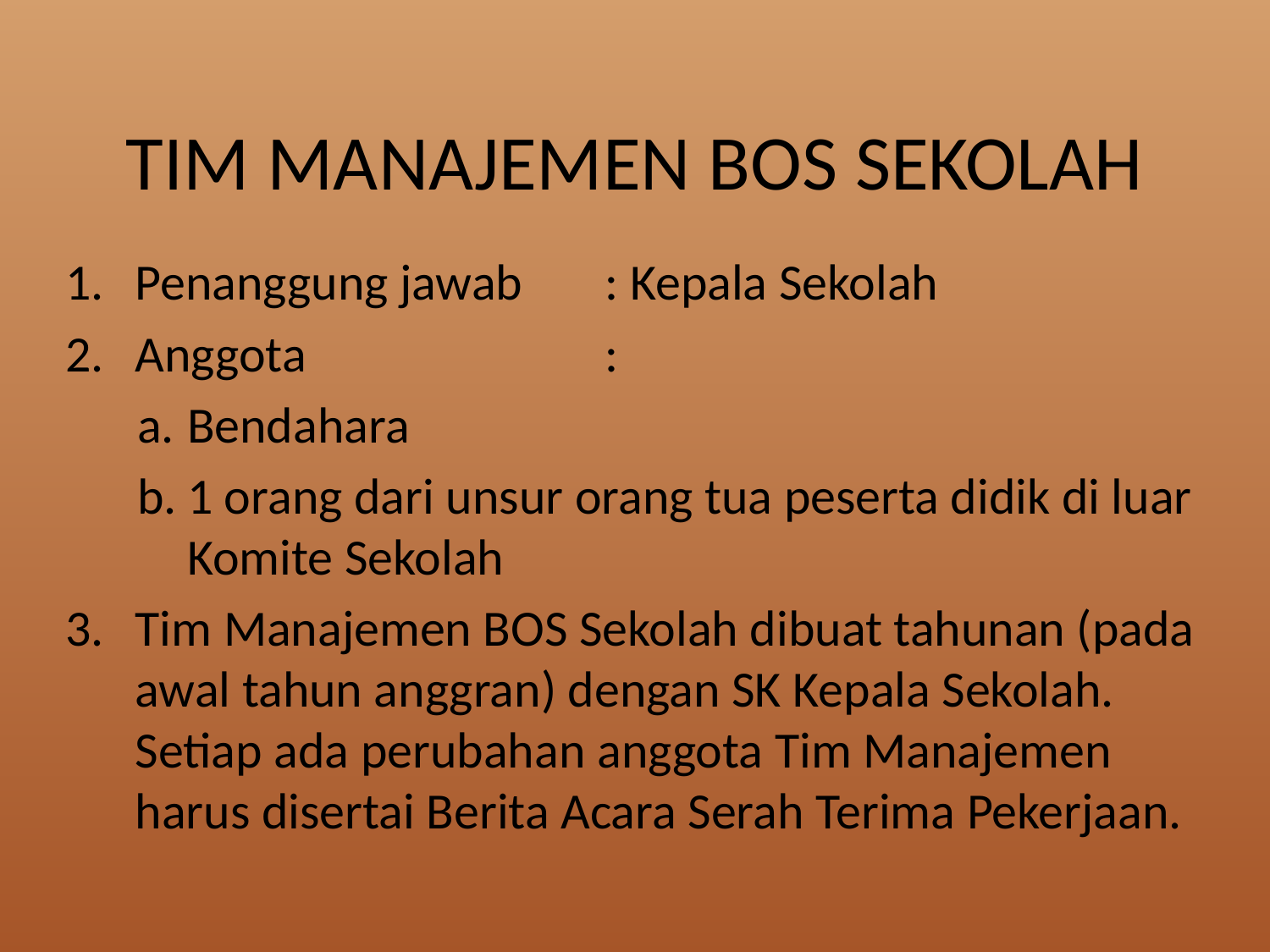

# TIM MANAJEMEN BOS SEKOLAH
Penanggung jawab	: Kepala Sekolah
Anggota	:
Bendahara
1 orang dari unsur orang tua peserta didik di luar Komite Sekolah
3. 	Tim Manajemen BOS Sekolah dibuat tahunan (pada awal tahun anggran) dengan SK Kepala Sekolah. Setiap ada perubahan anggota Tim Manajemen harus disertai Berita Acara Serah Terima Pekerjaan.